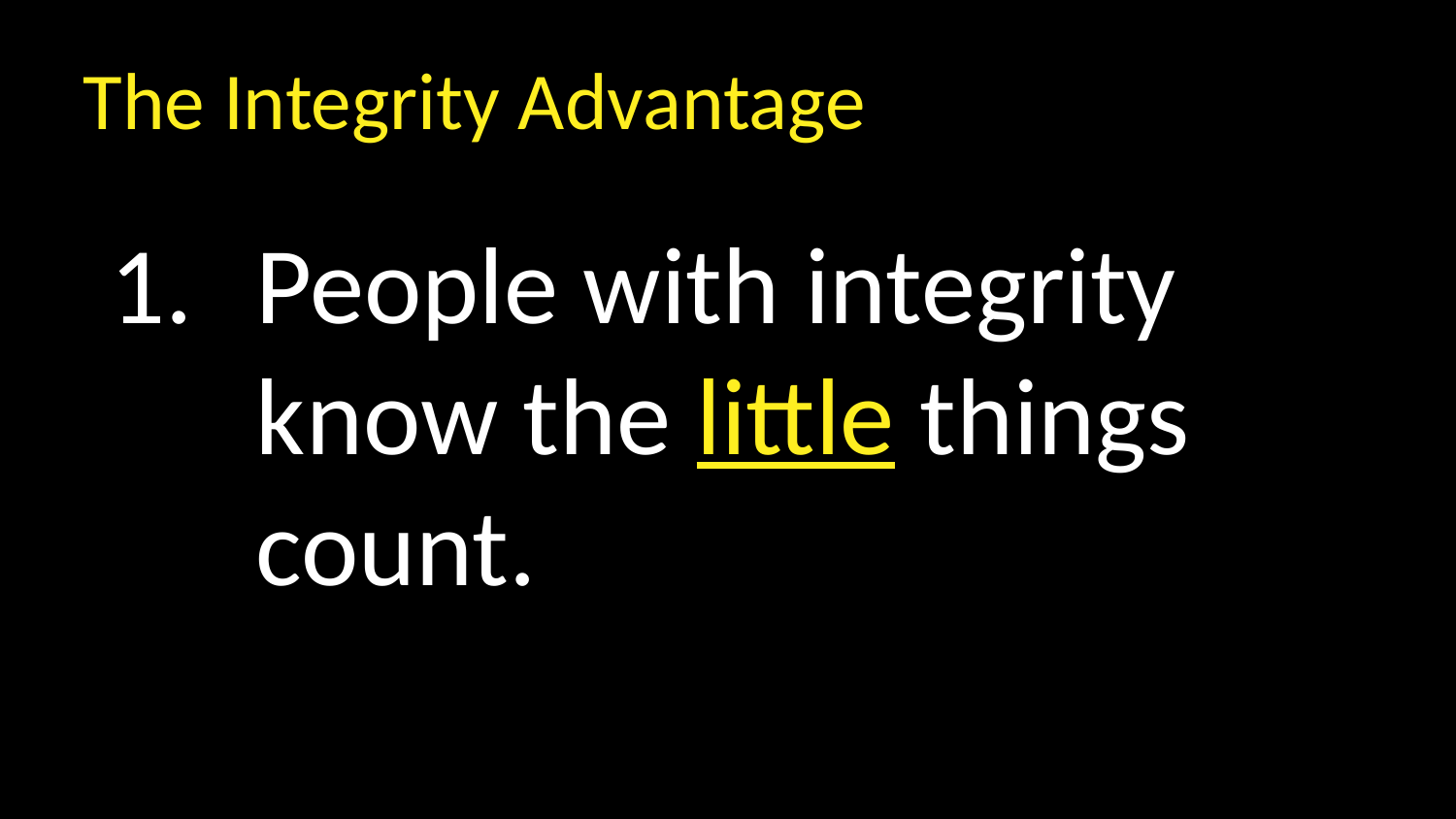

The Integrity Advantage
People with integrity know the little things count.